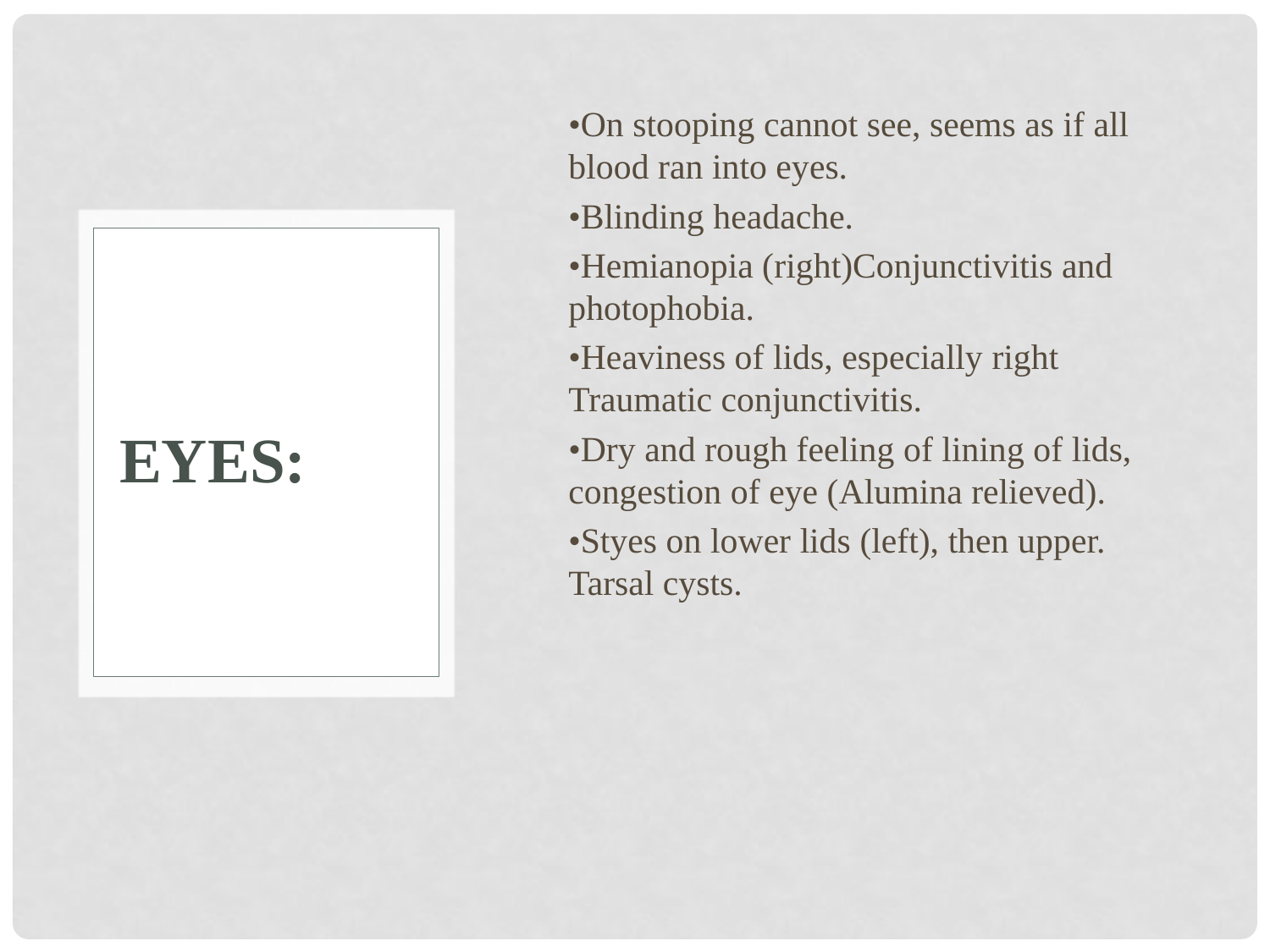

•On stooping cannot see, seems as if all blood ran into eyes.
•Blinding headache.
•Hemianopia (right)Conjunctivitis and photophobia.
•Heaviness of lids, especially right Traumatic conjunctivitis.
•Dry and rough feeling of lining of lids, congestion of eye (Alumina relieved).
•Styes on lower lids (left), then upper. Tarsal cysts.

EYES: